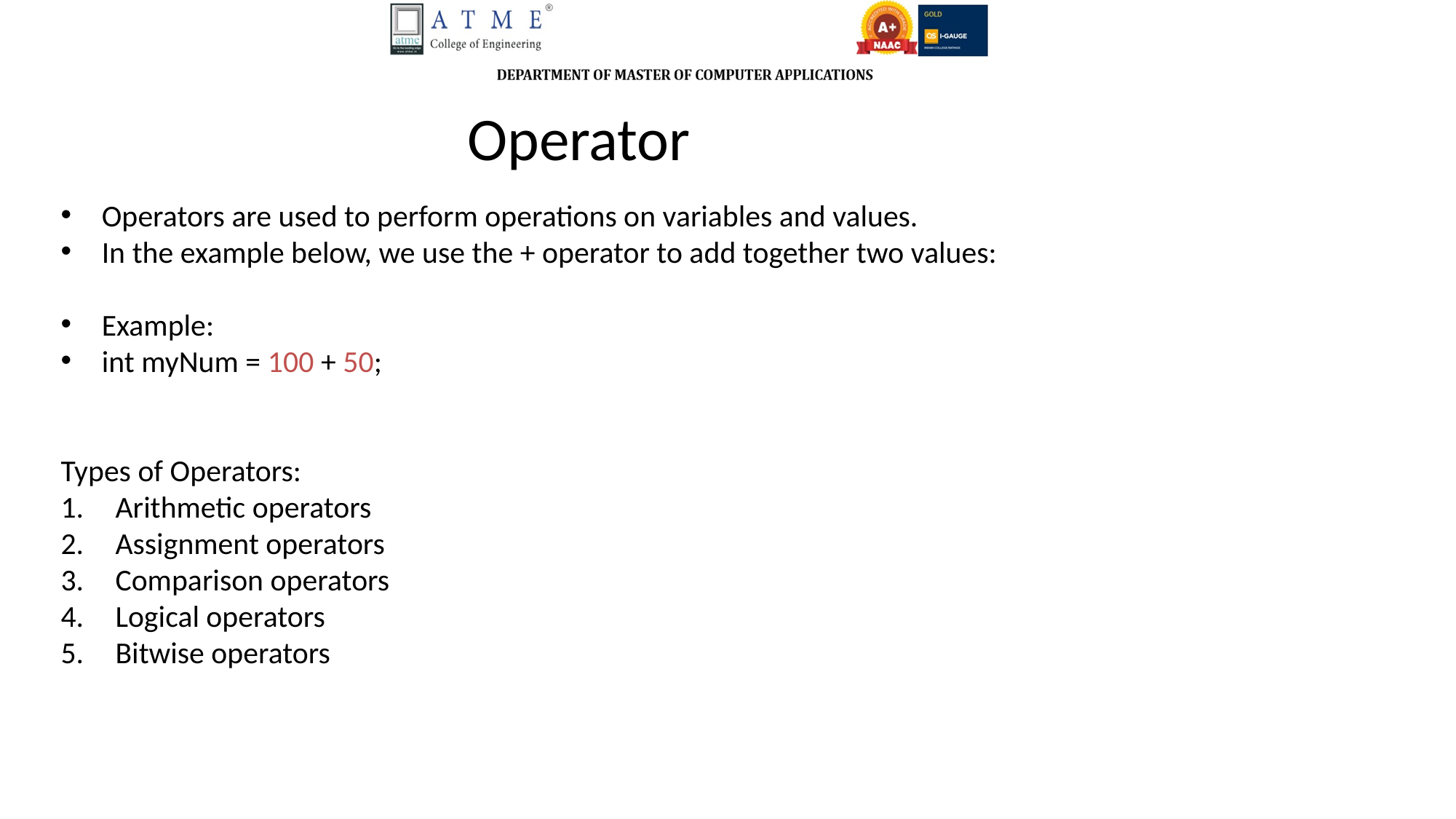

Operator
Operators are used to perform operations on variables and values.
In the example below, we use the + operator to add together two values:

Example:
int myNum = 100 + 50;

Types of Operators:
Arithmetic operators
Assignment operators
Comparison operators
Logical operators
Bitwise operators